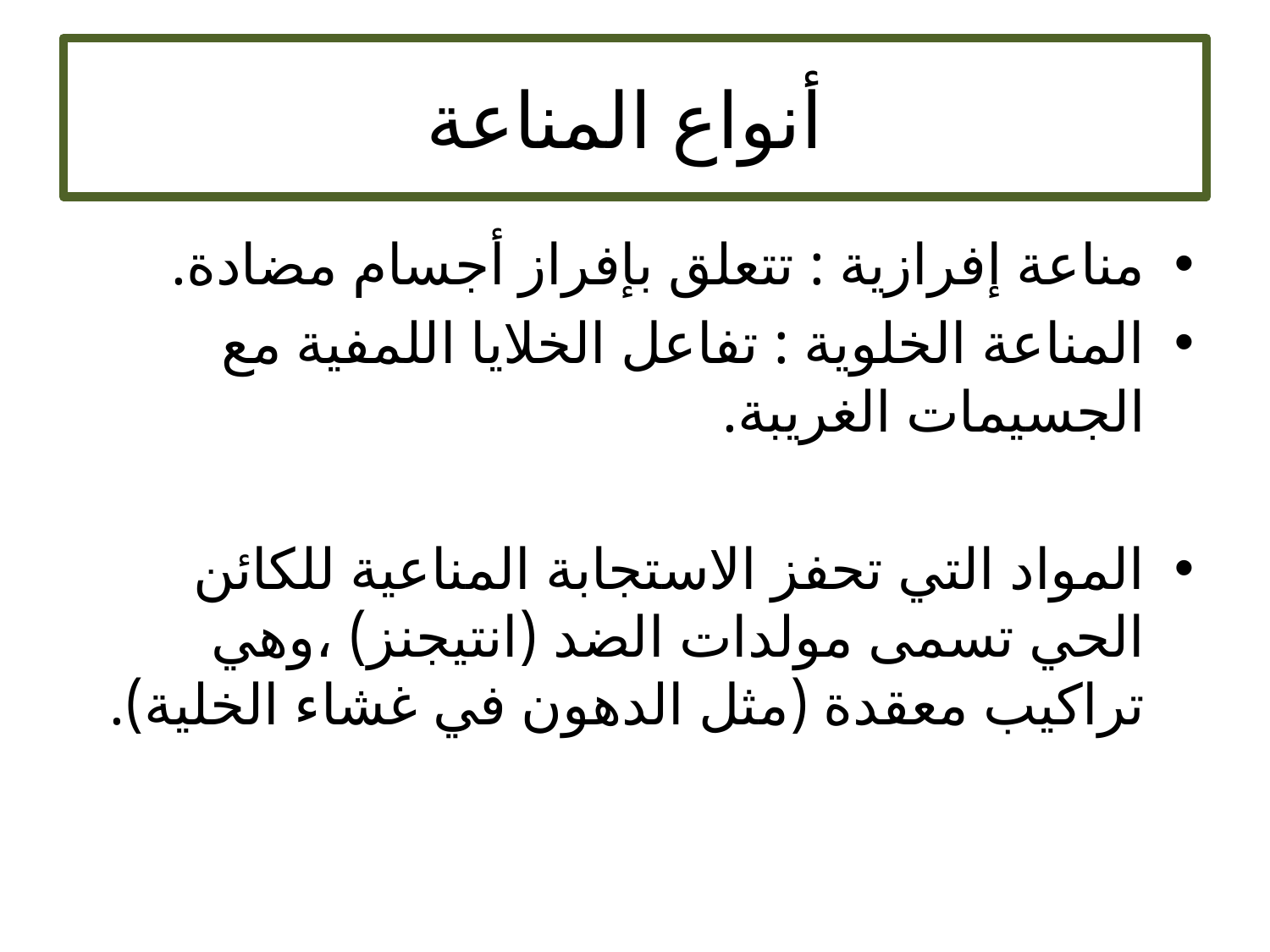

# أنواع المناعة
مناعة إفرازية : تتعلق بإفراز أجسام مضادة.
المناعة الخلوية : تفاعل الخلايا اللمفية مع الجسيمات الغريبة.

المواد التي تحفز الاستجابة المناعية للكائن الحي تسمى مولدات الضد (انتيجنز) ،وهي تراكيب معقدة (مثل الدهون في غشاء الخلية).